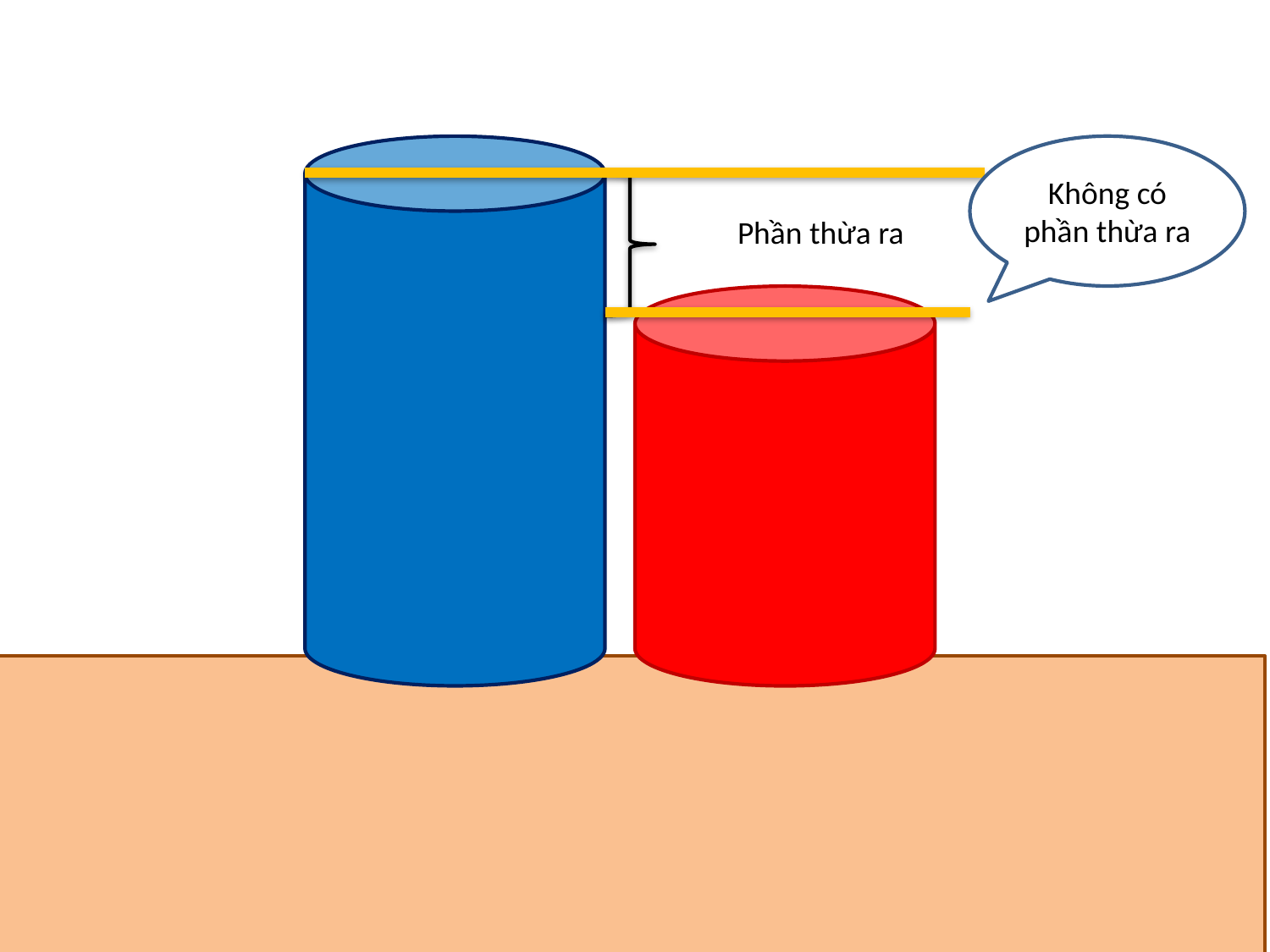

Không có phần thừa ra

Phần thừa ra